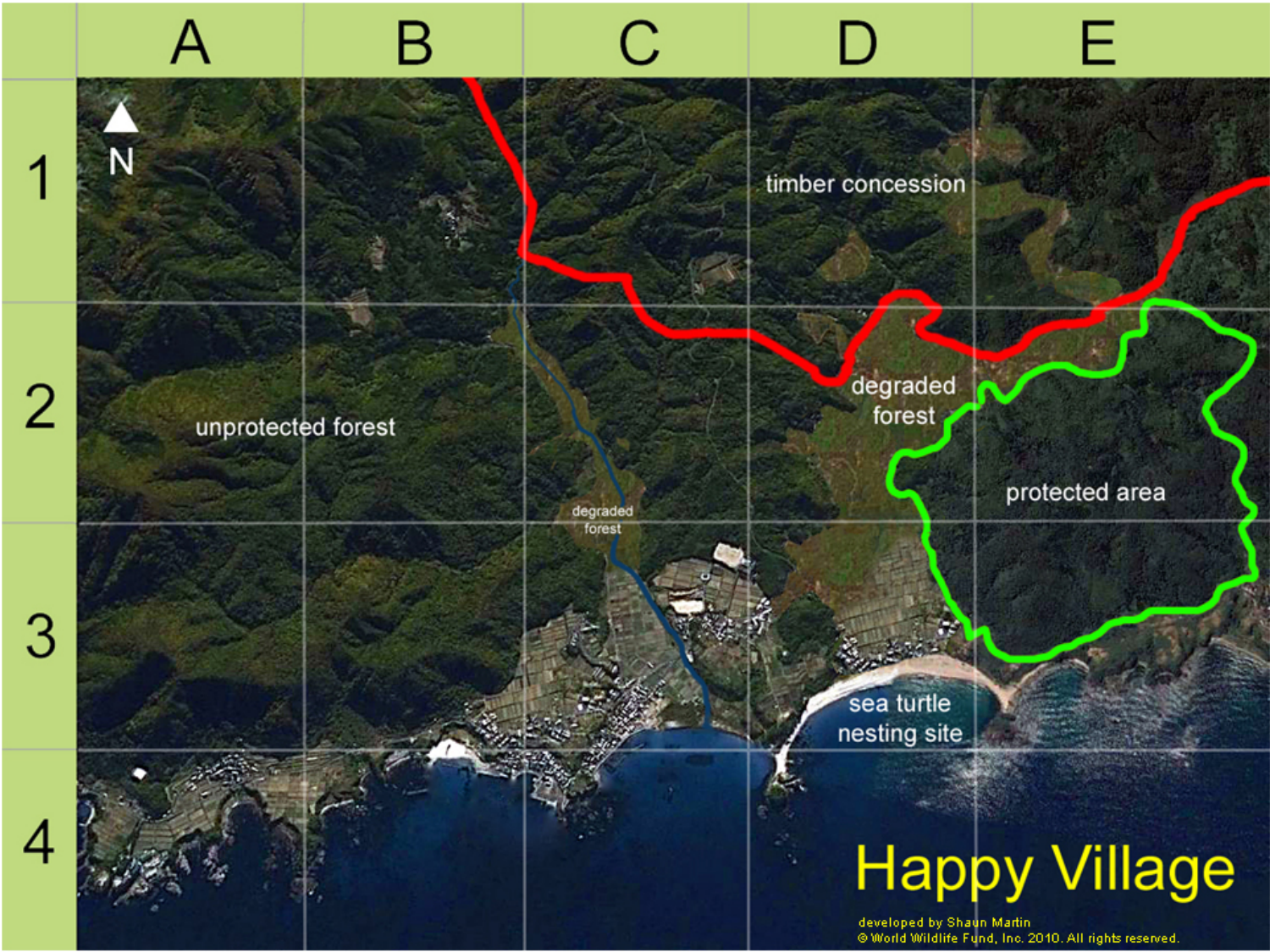

F: SHADE-GROWN COFFEE
A: CORRIDOR
A: NEW PROTECED AREA
F: NEW TIMBER CONCESSION
F: NEW BIRD IN CONCESSION
G: ILLEGAL LOGGING
G: SQUAT AND FARM
G: SQUAT AND FARM
G: LOGGING
B: RELOCATE HOMES
B: SHADE BEACH
B: NEW BIRD IN PA
C: COFFEE CULTIVATION
H: BUILD HOMES
AND FARM
H: BUILD HOMES
AND FARM
G: SQUAT AND FARM
C: RESTORE FOREST
C: VEGETABLES
H: BUILD HOMES
AND FARM
H: BUILD HOMES AND LOGGING
D: SEAWALL

D: PLANT MANGOVES
H: BUILD HOMES
AND FISH
E: HOTEL AND HIKING
D: RELOCATE HOMES
D: RELOCATE HOMES
H: BUILD HOMES AND FISH
A – monkeys
B – turtles
C – farmers
D – village council
E – hotel
F – logging company
G – loggers
H – refugees
E: SEAWALL

E: RESTORE FOREST
E: HOTEL